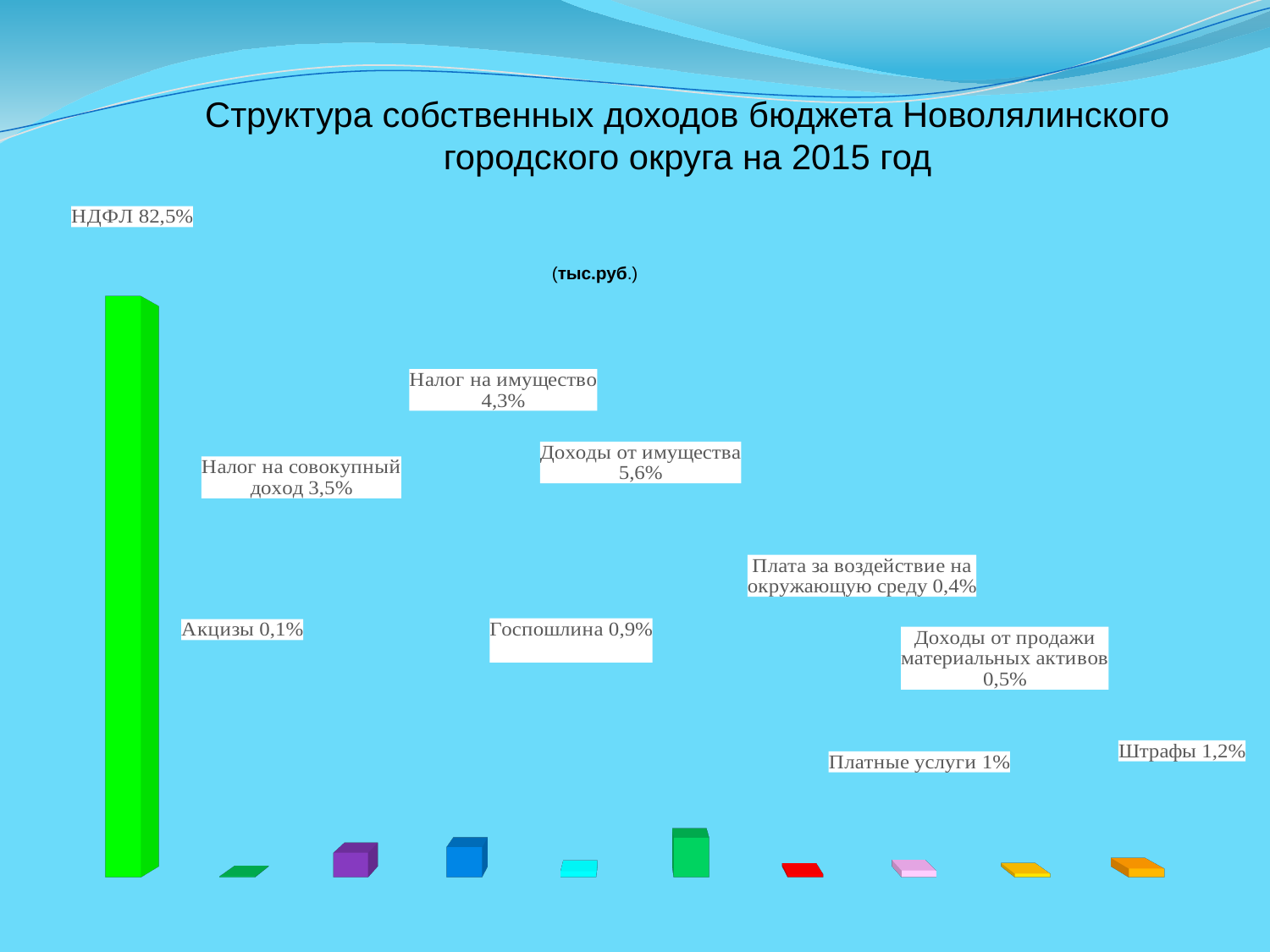

Структура собственных доходов бюджета Новолялинского городского округа на 2015 год

[unsupported chart]

(тыс.руб.)